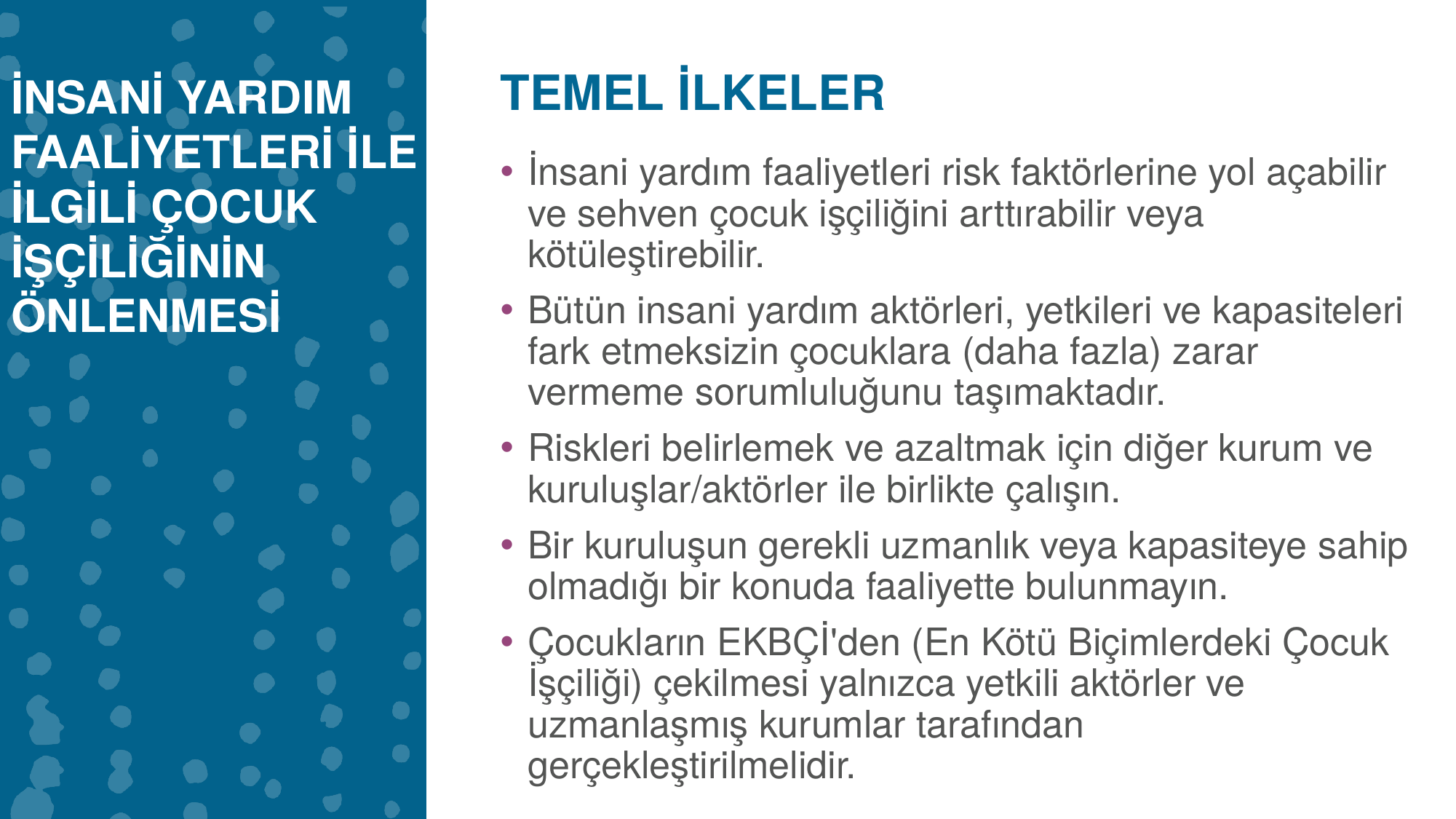

İNSANİ YARDIM FAALİYETLERİ İLE İLGİLİ ÇOCUK İŞÇİLİĞİNİN ÖNLENMESİ
TEMEL İLKELER
İnsani yardım faaliyetleri risk faktörlerine yol açabilir ve sehven çocuk işçiliğini arttırabilir veya kötüleştirebilir.
Bütün insani yardım aktörleri, yetkileri ve kapasiteleri fark etmeksizin çocuklara (daha fazla) zarar vermeme sorumluluğunu taşımaktadır.
Riskleri belirlemek ve azaltmak için diğer kurum ve kuruluşlar/aktörler ile birlikte çalışın.
Bir kuruluşun gerekli uzmanlık veya kapasiteye sahip olmadığı bir konuda faaliyette bulunmayın.
Çocukların EKBÇİ'den (En Kötü Biçimlerdeki Çocuk İşçiliği) çekilmesi yalnızca yetkili aktörler ve uzmanlaşmış kurumlar tarafından gerçekleştirilmelidir.